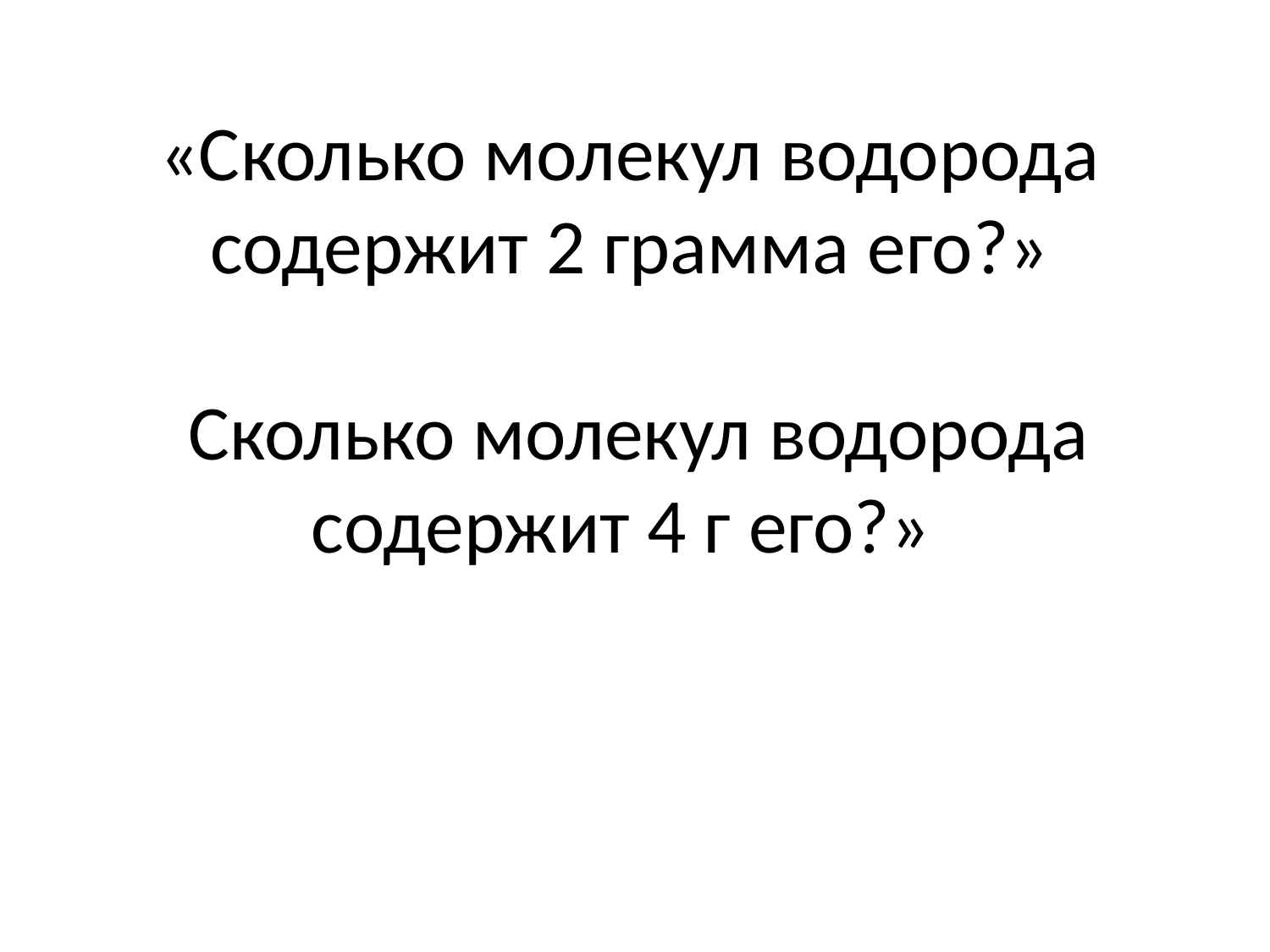

# «Сколько молекул водорода содержит 2 грамма его?» Сколько молекул водорода содержит 4 г его?»